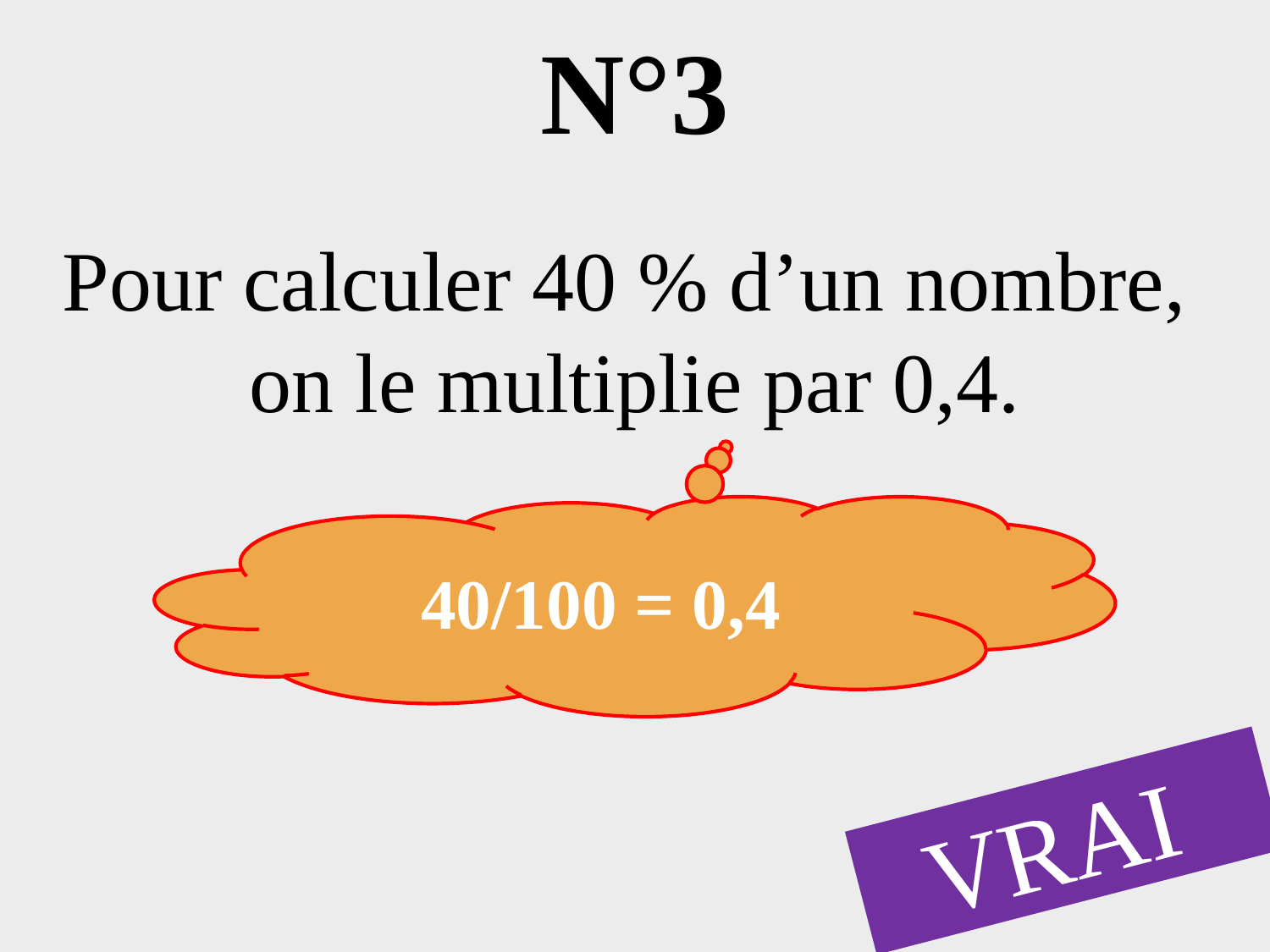

# N°3
Pour calculer 40 % d’un nombre,
on le multiplie par 0,4.
40/100 = 0,4
VRAI